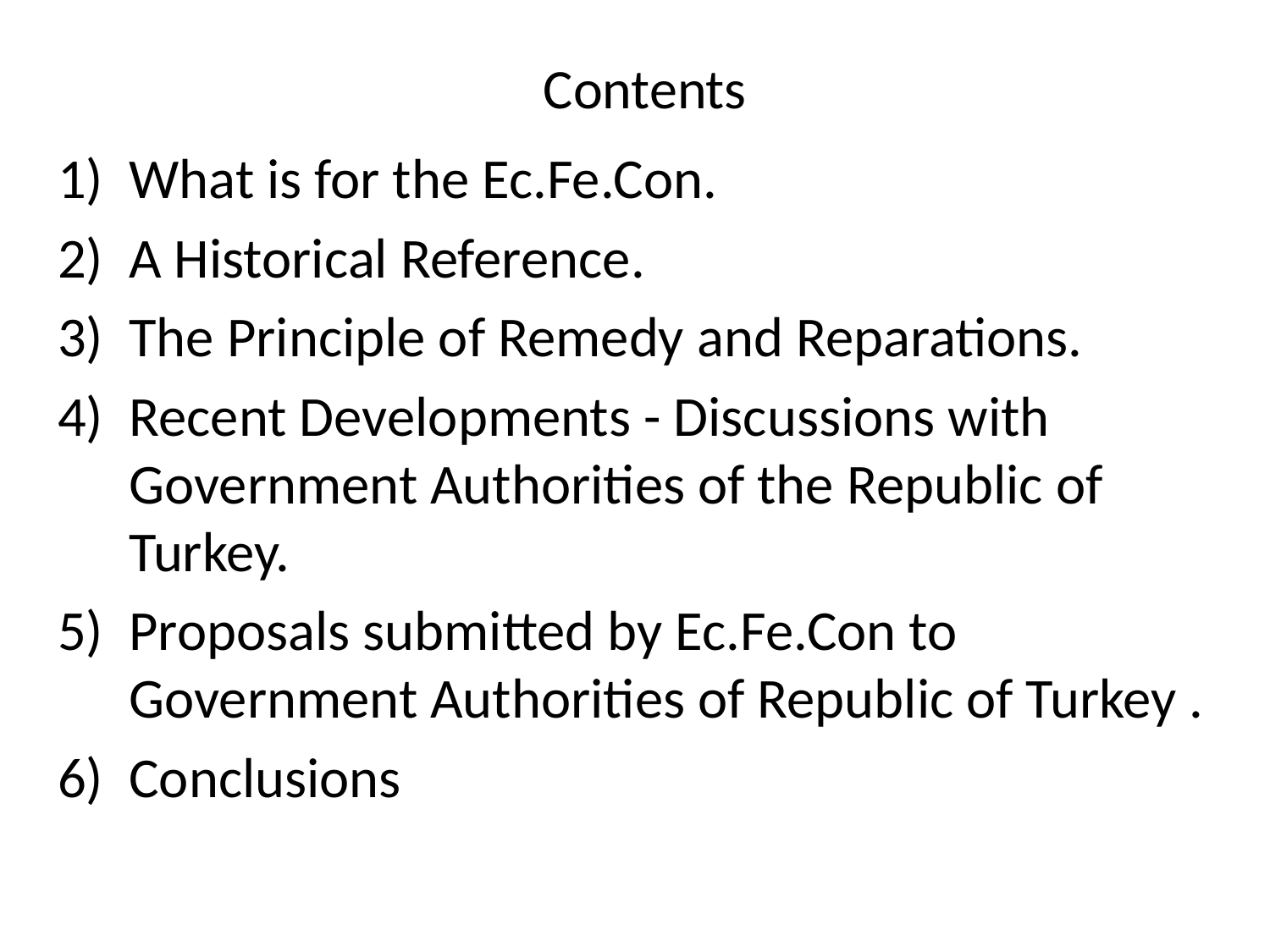

# Contents
What is for the Ec.Fe.Con.
A Historical Reference.
The Principle of Remedy and Reparations.
Recent Developments - Discussions with Government Authorities of the Republic of Turkey.
Proposals submitted by Ec.Fe.Con to Government Authorities of Republic of Turkey .
Conclusions